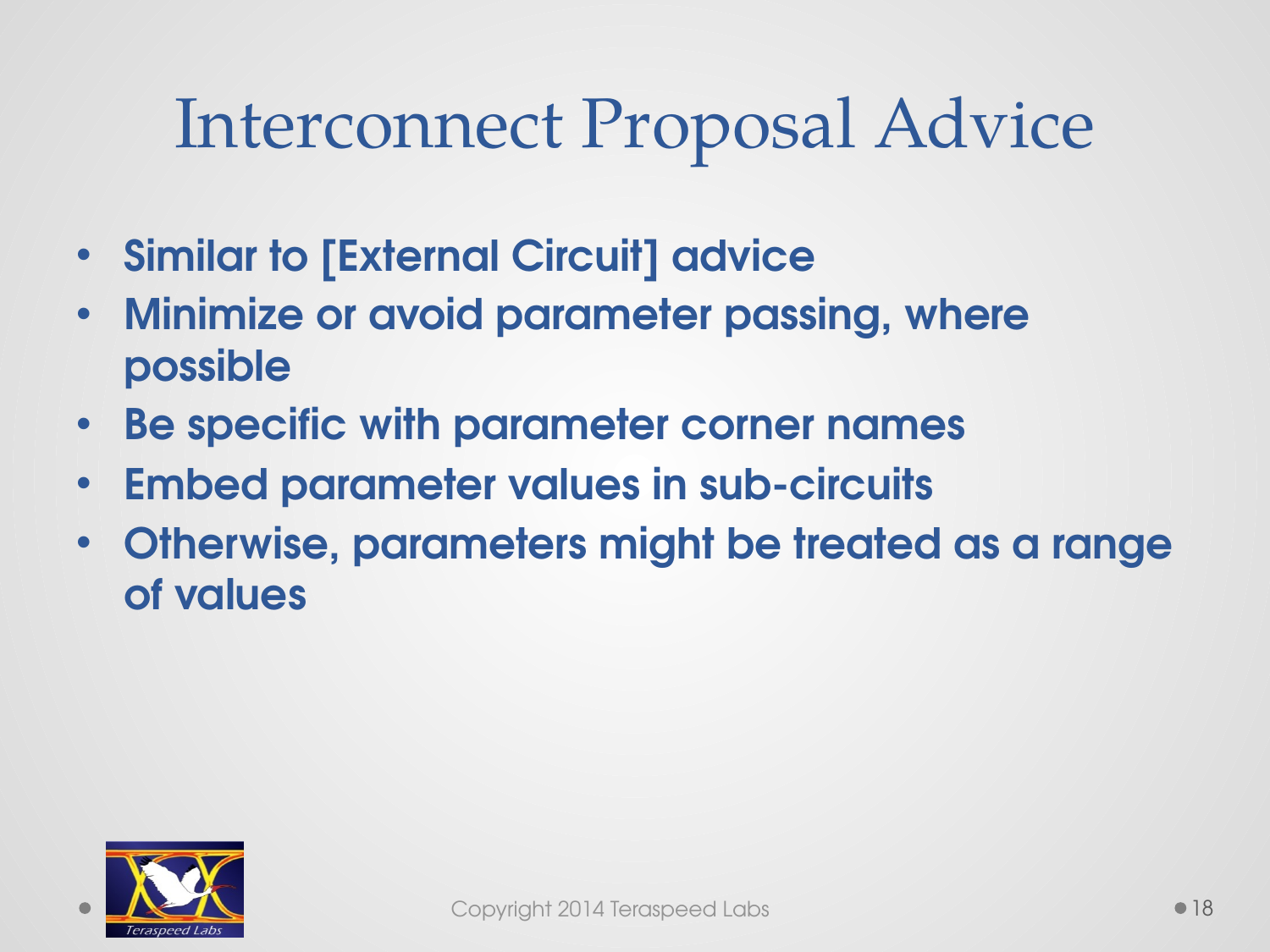

# Interconnect Proposal Advice
Similar to [External Circuit] advice
Minimize or avoid parameter passing, where possible
Be specific with parameter corner names
Embed parameter values in sub-circuits
Otherwise, parameters might be treated as a range of values

18
Copyright 2014 Teraspeed Labs